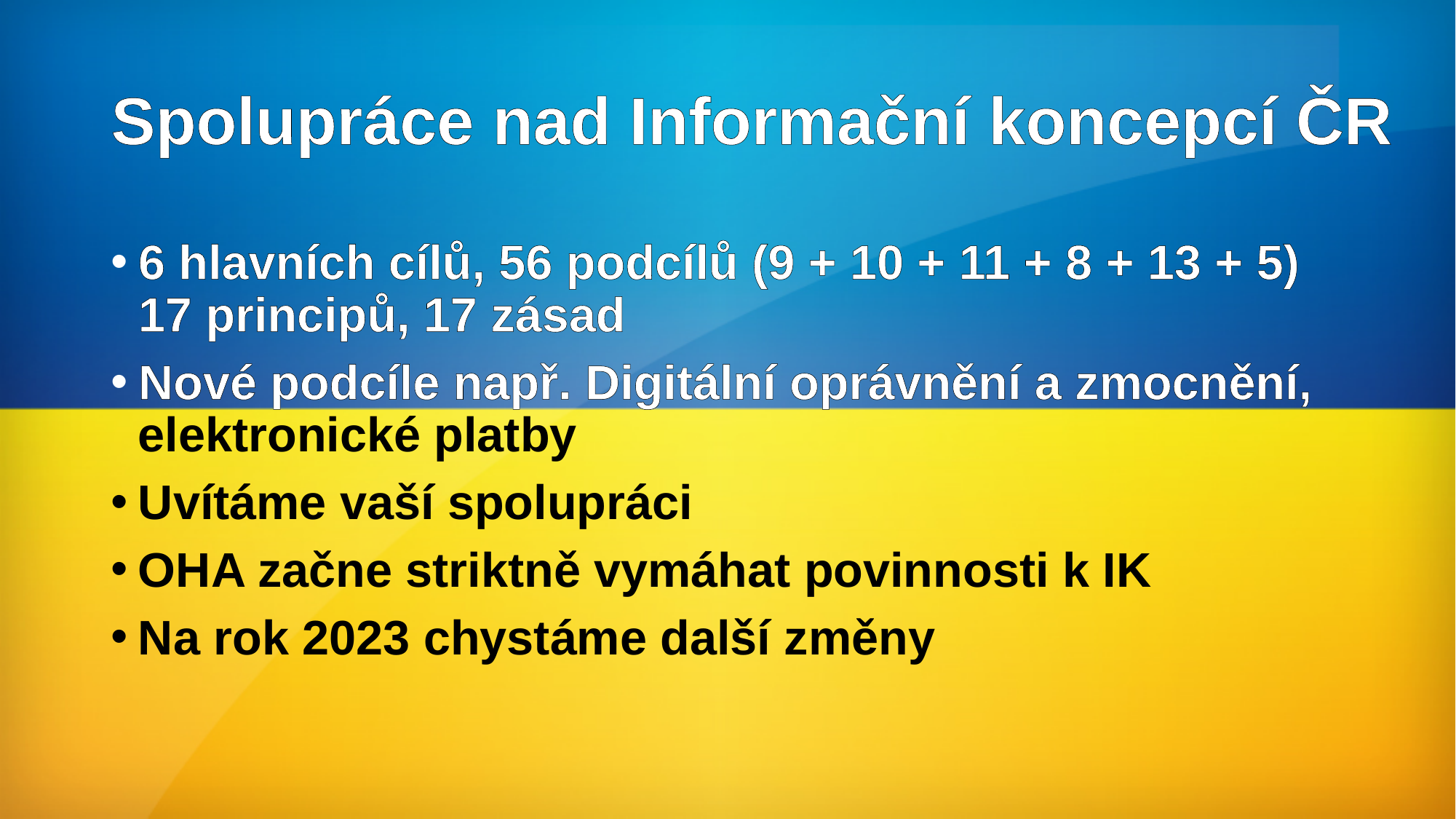

# Spolupráce nad Informační koncepcí ČR
6 hlavních cílů, 56 podcílů (9 + 10 + 11 + 8 + 13 + 5) 17 principů, 17 zásad
Nové podcíle např. Digitální oprávnění a zmocnění, elektronické platby
Uvítáme vaší spolupráci
OHA začne striktně vymáhat povinnosti k IK
Na rok 2023 chystáme další změny